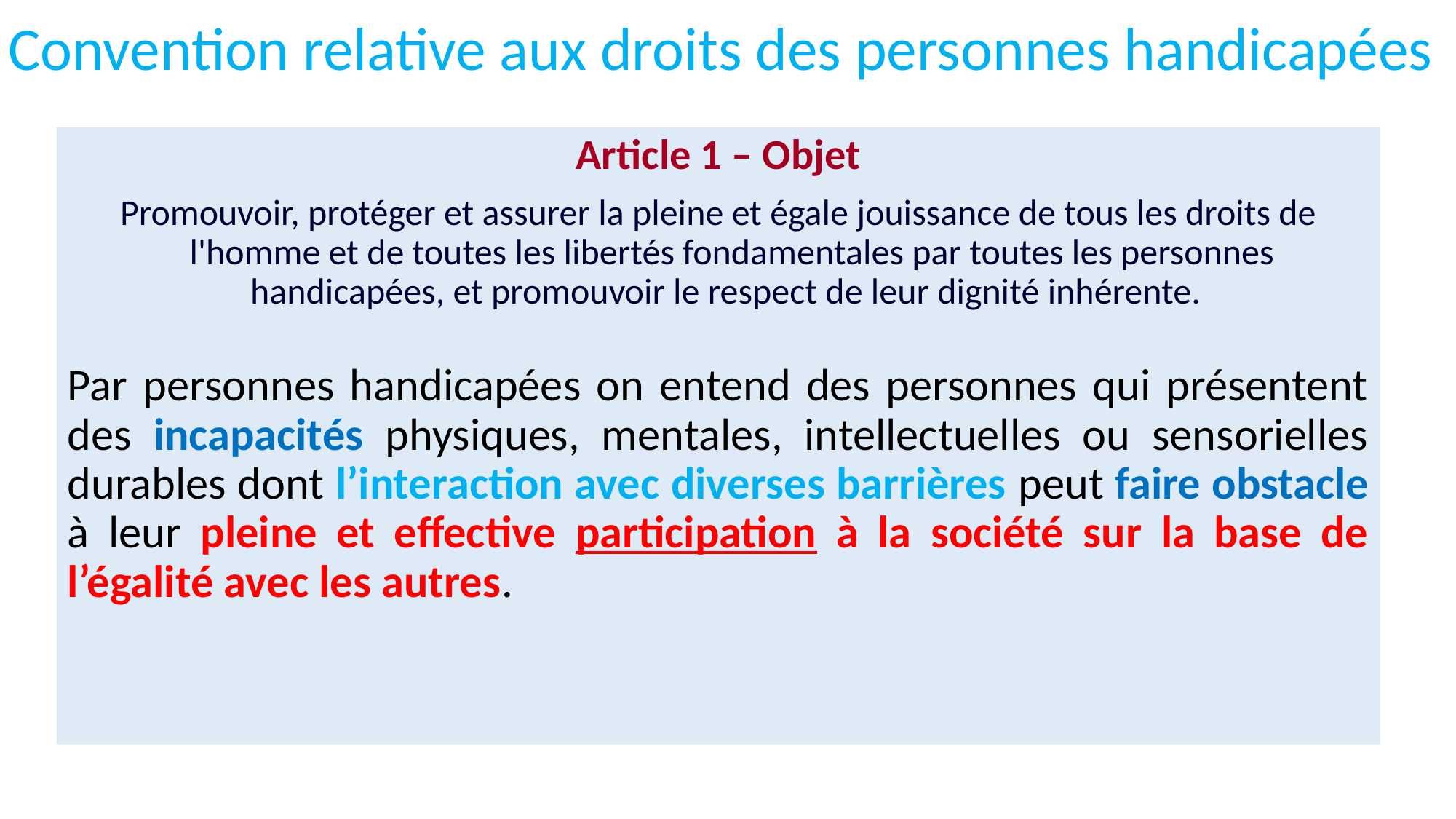

# Convention relative aux droits des personnes handicapées
Article 1 – Objet
Promouvoir, protéger et assurer la pleine et égale jouissance de tous les droits de l'homme et de toutes les libertés fondamentales par toutes les personnes handicapées, et promouvoir le respect de leur dignité inhérente.

Par personnes handicapées on entend des personnes qui présentent des incapacités physiques, mentales, intellectuelles ou sensorielles durables dont l’interaction avec diverses barrières peut faire obstacle à leur pleine et effective participation à la société sur la base de l’égalité avec les autres.